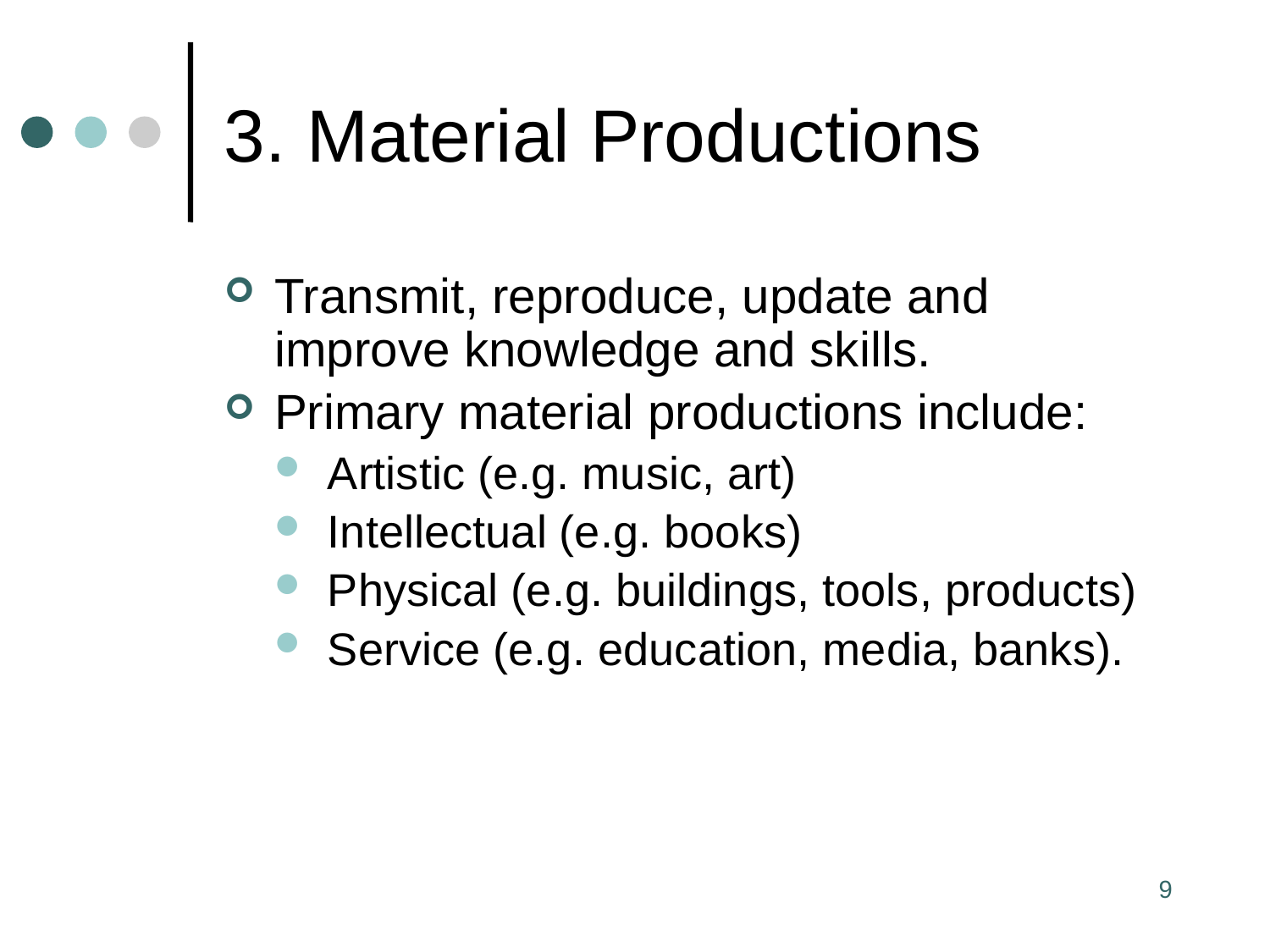

# 3. Material Productions
Transmit, reproduce, update and improve knowledge and skills.
Primary material productions include:
Artistic (e.g. music, art)
Intellectual (e.g. books)
Physical (e.g. buildings, tools, products)
Service (e.g. education, media, banks).

9